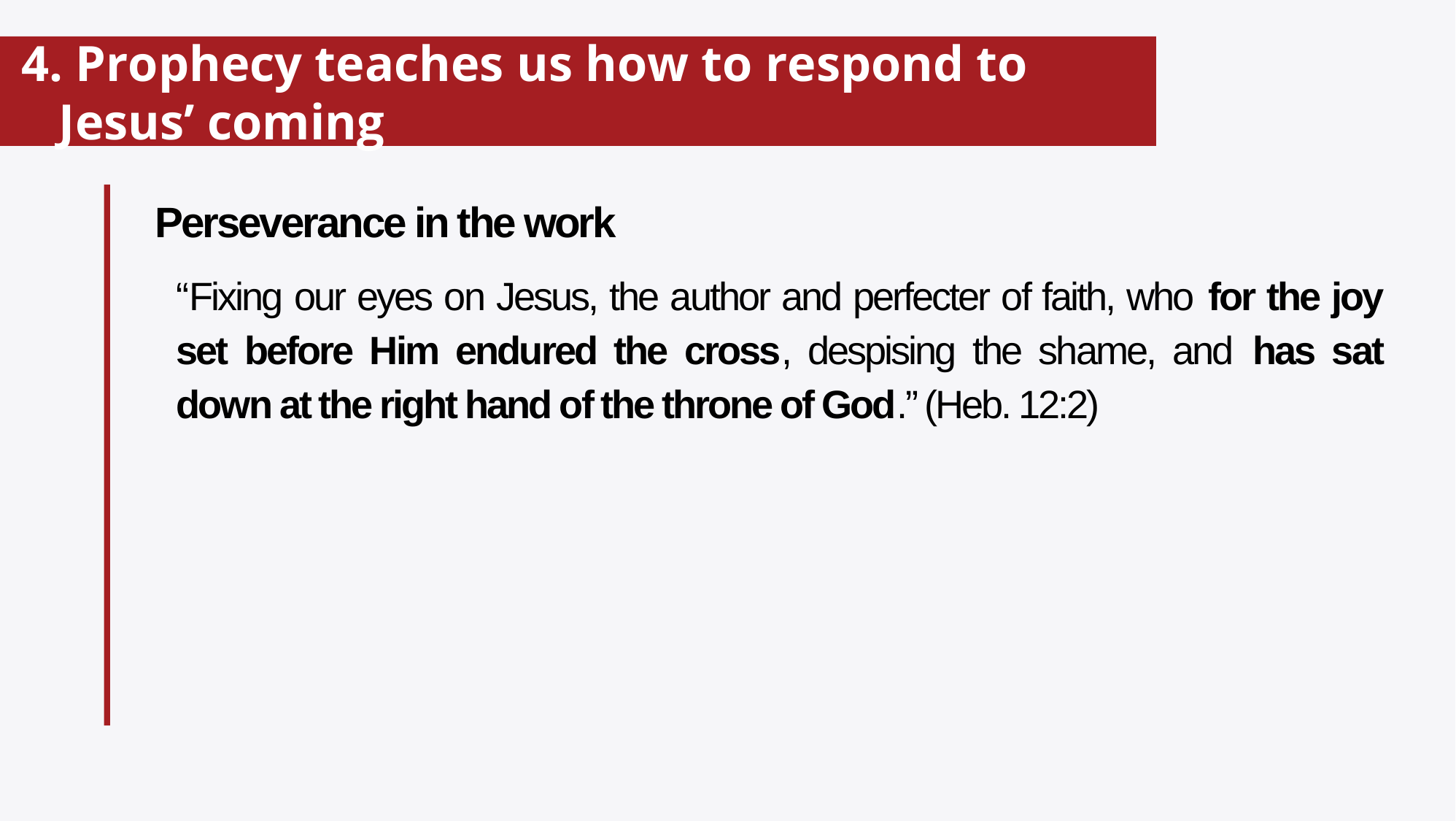

# 4. Prophecy teaches us how to respond to Jesus’ coming
Perseverance in the work
“Fixing our eyes on Jesus, the author and perfecter of faith, who for the joy set before Him endured the cross, despising the shame, and has sat down at the right hand of the throne of God.” (Heb. 12:2)